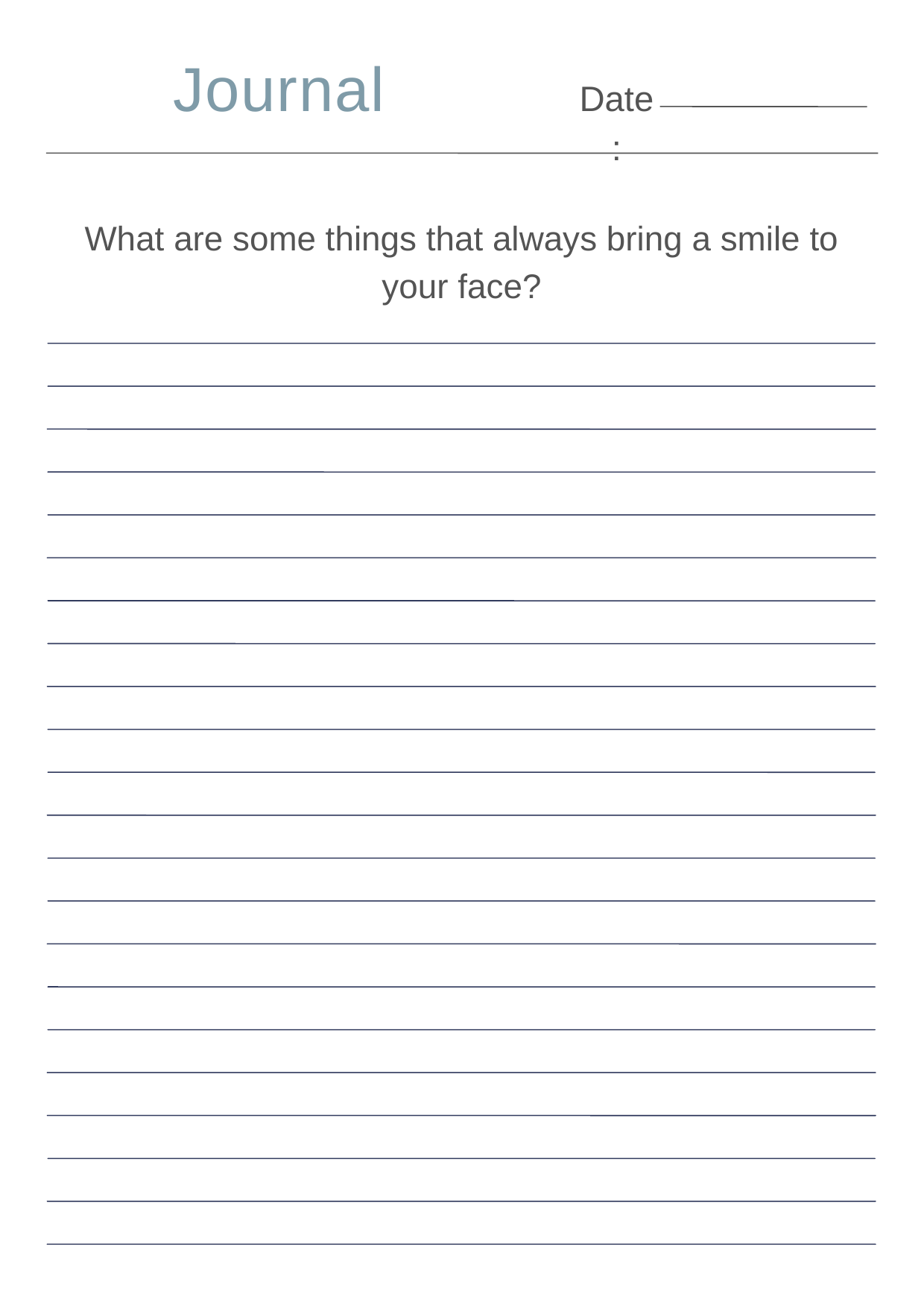

Journal
Date:

What are some things that always bring a smile to your face?